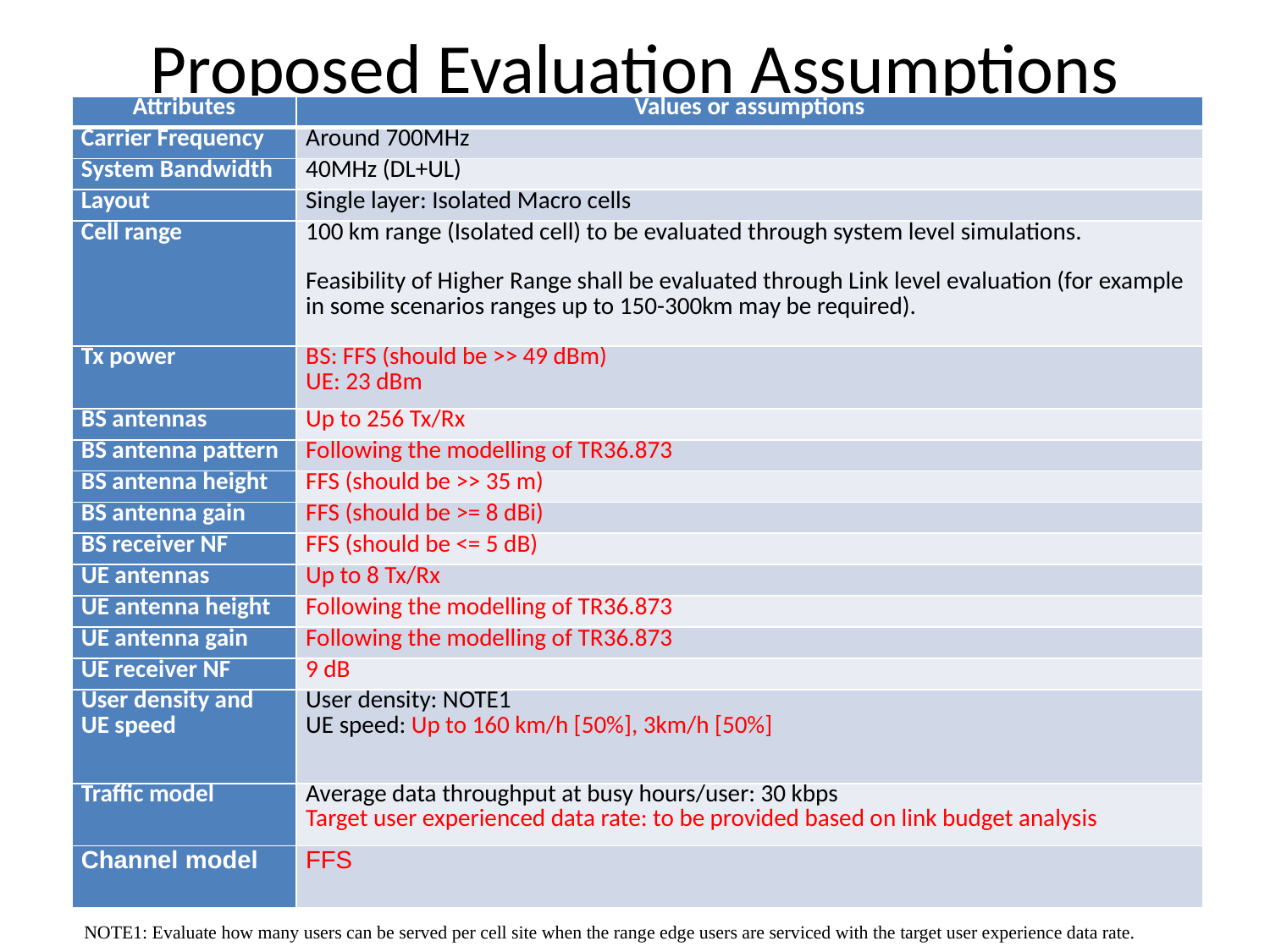

# Proposed Evaluation Assumptions
| Attributes | Values or assumptions |
| --- | --- |
| Carrier Frequency | Around 700MHz |
| System Bandwidth | 40MHz (DL+UL) |
| Layout | Single layer: Isolated Macro cells |
| Cell range | 100 km range (Isolated cell) to be evaluated through system level simulations.   Feasibility of Higher Range shall be evaluated through Link level evaluation (for example in some scenarios ranges up to 150-300km may be required). |
| Tx power | BS: FFS (should be >> 49 dBm) UE: 23 dBm |
| BS antennas | Up to 256 Tx/Rx |
| BS antenna pattern | Following the modelling of TR36.873 |
| BS antenna height | FFS (should be >> 35 m) |
| BS antenna gain | FFS (should be >= 8 dBi) |
| BS receiver NF | FFS (should be <= 5 dB) |
| UE antennas | Up to 8 Tx/Rx |
| UE antenna height | Following the modelling of TR36.873 |
| UE antenna gain | Following the modelling of TR36.873 |
| UE receiver NF | 9 dB |
| User density and UE speed | User density: NOTE1 UE speed: Up to 160 km/h [50%], 3km/h [50%] |
| Traffic model | Average data throughput at busy hours/user: 30 kbps Target user experienced data rate: to be provided based on link budget analysis |
| Channel model | FFS |
 NOTE1: Evaluate how many users can be served per cell site when the range edge users are serviced with the target user experience data rate.